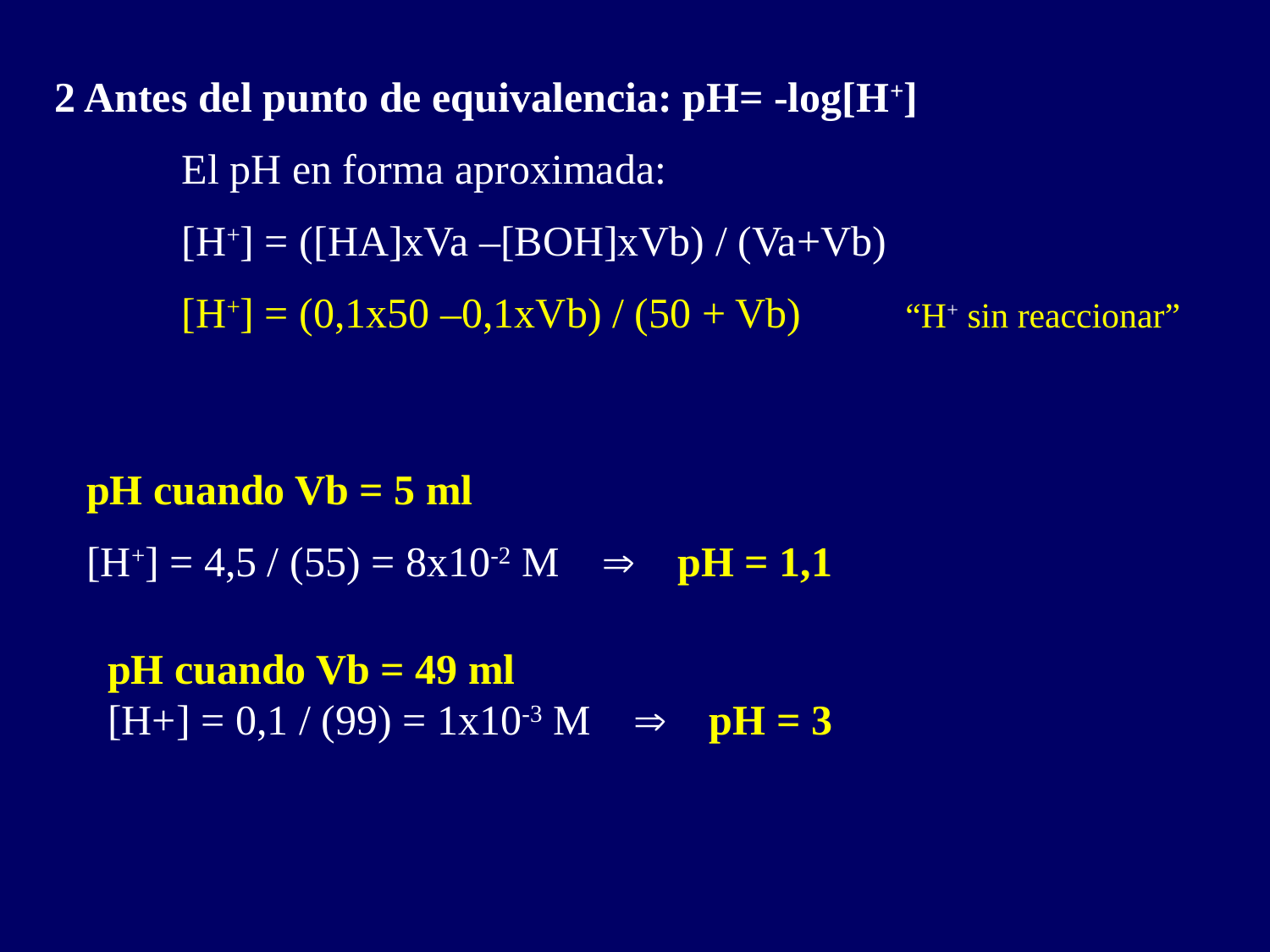

2 Antes del punto de equivalencia: pH= -log[H+]
	El pH en forma aproximada:
	[H+] = ([HA]xVa –[BOH]xVb) / (Va+Vb)
 	[H+] = (0,1x50 –0,1xVb) / (50 + Vb)          “H+ sin reaccionar”
pH cuando Vb = 5 ml
[H+] = 4,5 / (55) = 8x10-2 M    ⇒    pH = 1,1
pH cuando Vb = 49 ml
[H+] = 0,1 / (99) = 1x10-3 M    ⇒    pH = 3